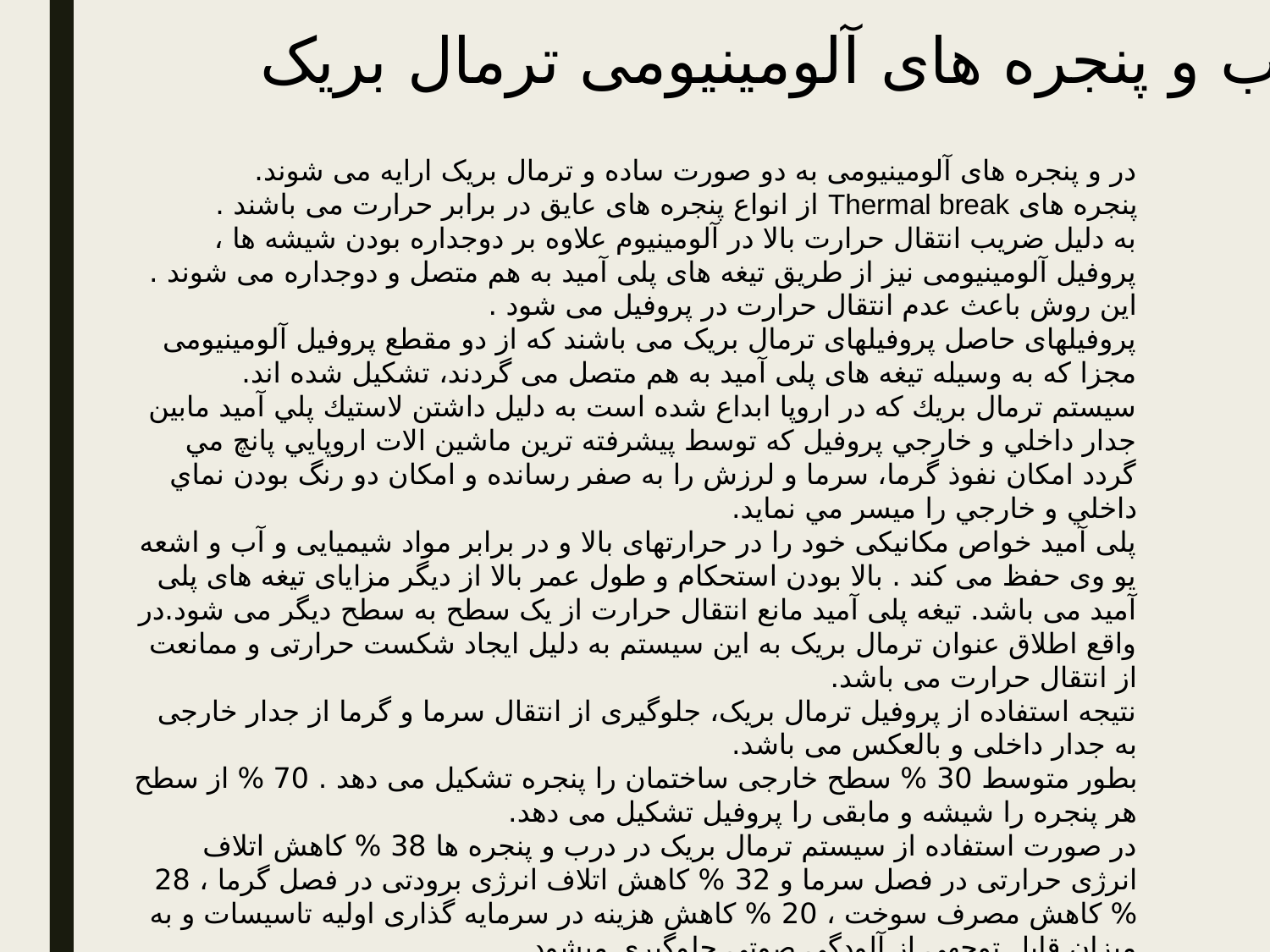

درب و پنجره های آلومینیومی ترمال بریک
در و پنجره های آلومینیومی به دو صورت ساده و ترمال بریک ارایه می شوند.
پنجره های Thermal break از انواع پنجره های عایق در برابر حرارت می باشند .
به دلیل ضریب انتقال حرارت بالا در آلومینیوم علاوه بر دوجداره بودن شیشه ها ، پروفیل آلومینیومی نیز از طریق تیغه های پلی آمید به هم متصل و دوجداره می شوند . این روش باعث عدم انتقال حرارت در پروفیل می شود .
پروفیلهای حاصل پروفیلهای ترمال بریک می باشند که از دو مقطع پروفیل آلومینیومی مجزا که به وسیله تیغه های پلی آمید به هم متصل می گردند، تشکیل شده اند.
سيستم ترمال بريك كه در اروپا ابداع شده است به دليل داشتن لاستيك پلي آميد مابين جدار داخلي و خارجي پروفيل كه توسط پيشرفته ترين ماشين الات اروپايي پانچ مي گردد امكان نفوذ گرما، سرما و لرزش را به صفر رسانده و امكان دو رنگ بودن نماي داخلي و خارجي را ميسر مي نمايد.
پلی آمید خواص مکانیکی خود را در حرارتهای بالا و در برابر مواد شیمیایی و آب و اشعه یو وی حفظ می کند . بالا بودن استحکام و طول عمر بالا از دیگر مزایای تیغه های پلی آمید می باشد. تیغه پلی آمید مانع انتقال حرارت از یک سطح به سطح دیگر می شود.در واقع اطلاق عنوان ترمال بریک به این سیستم به دلیل ایجاد شکست حرارتی و ممانعت از انتقال حرارت می باشد.
نتیجه استفاده از پروفیل ترمال بریک، جلوگیری از انتقال سرما و گرما از جدار خارجی به جدار داخلی و بالعکس می باشد.
بطور متوسط 30 % سطح خارجی ساختمان را پنجره تشکیل می دهد . 70 % از سطح هر پنجره را شیشه و مابقی را پروفیل تشکیل می دهد.
در صورت استفاده از سیستم ترمال بریک در درب و پنجره ها 38 % کاهش اتلاف انرژی حرارتی در فصل سرما و 32 % کاهش اتلاف انرژی برودتی در فصل گرما ، 28 % کاهش مصرف سوخت ، 20 % کاهش هزینه در سرمایه گذاری اولیه تاسیسات و به میزان قابل توجهی از آلودگی صوتی جلوگیری میشود.